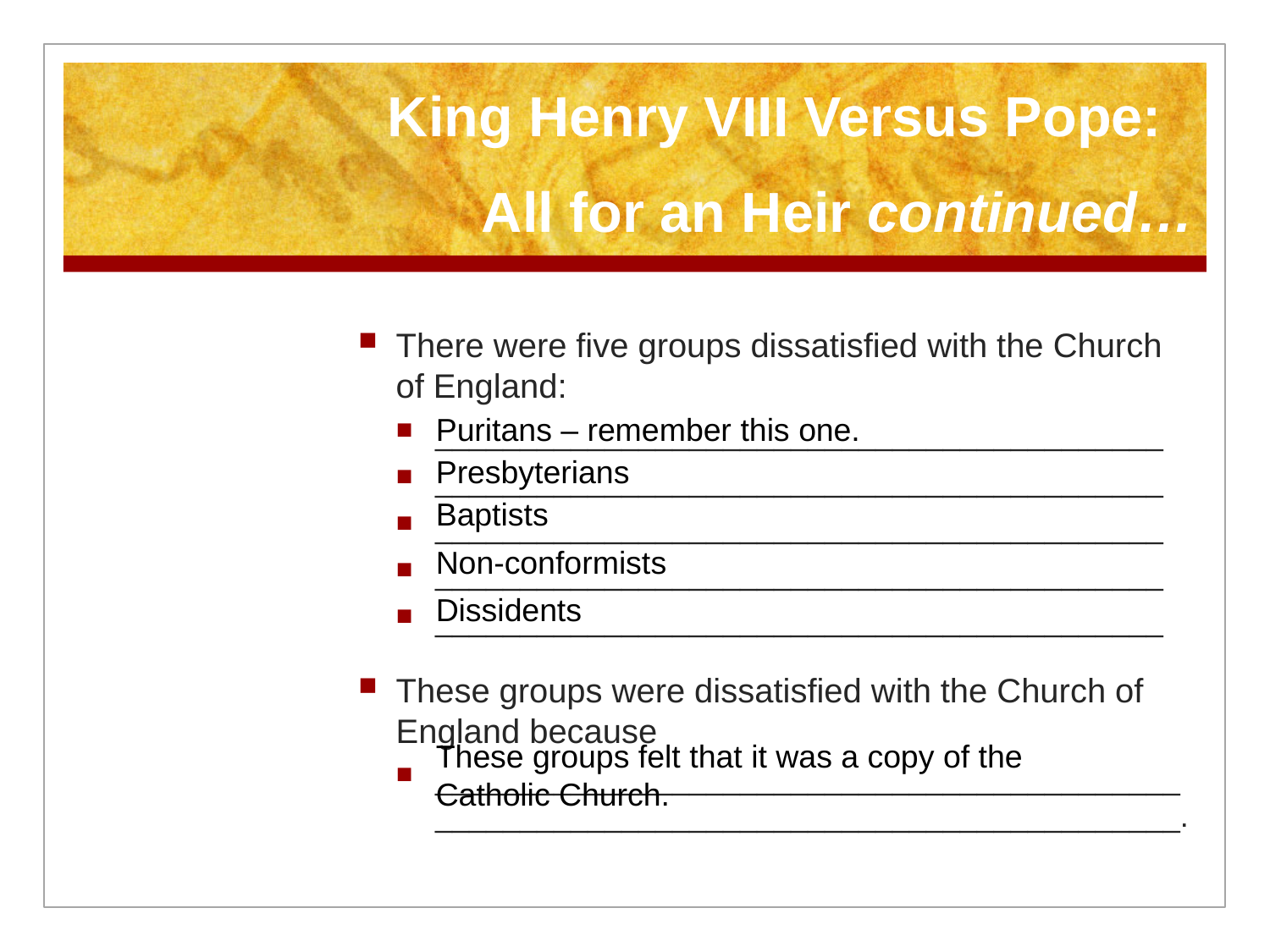

# King Henry VIII Versus Pope: All for an Heir continued…
There were five groups dissatisfied with the Church of England:
___________________________________________
___________________________________________
___________________________________________
___________________________________________
___________________________________________
These groups were dissatisfied with the Church of England because
____________________________________________ ____________________________________________.
Puritans – remember this one.
Presbyterians
Baptists
Non-conformists
Dissidents
These groups felt that it was a copy of the Catholic Church.